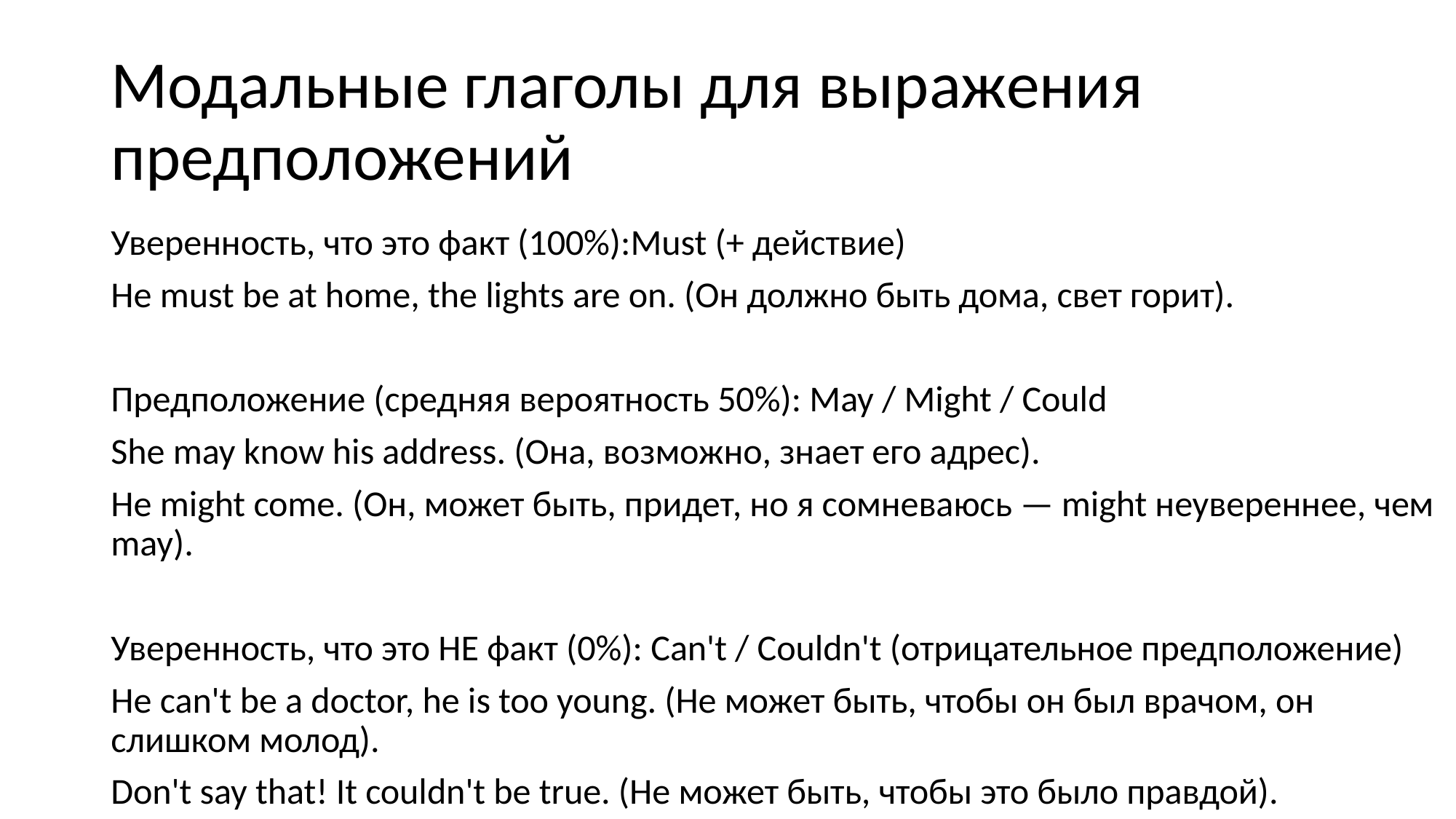

# Модальные глаголы для выражения предположений
Уверенность, что это факт (100%):Must (+ действие)
He must be at home, the lights are on. (Он должно быть дома, свет горит).

Предположение (средняя вероятность 50%): May / Might / Could
She may know his address. (Она, возможно, знает его адрес).
He might come. (Он, может быть, придет, но я сомневаюсь — might неувереннее, чем may).

Уверенность, что это НЕ факт (0%): Can't / Couldn't (отрицательное предположение)
He can't be a doctor, he is too young. (He может быть, чтобы он был врачом, он слишком молод).
Don't say that! It couldn't be true. (Не может быть, чтобы это было правдой).